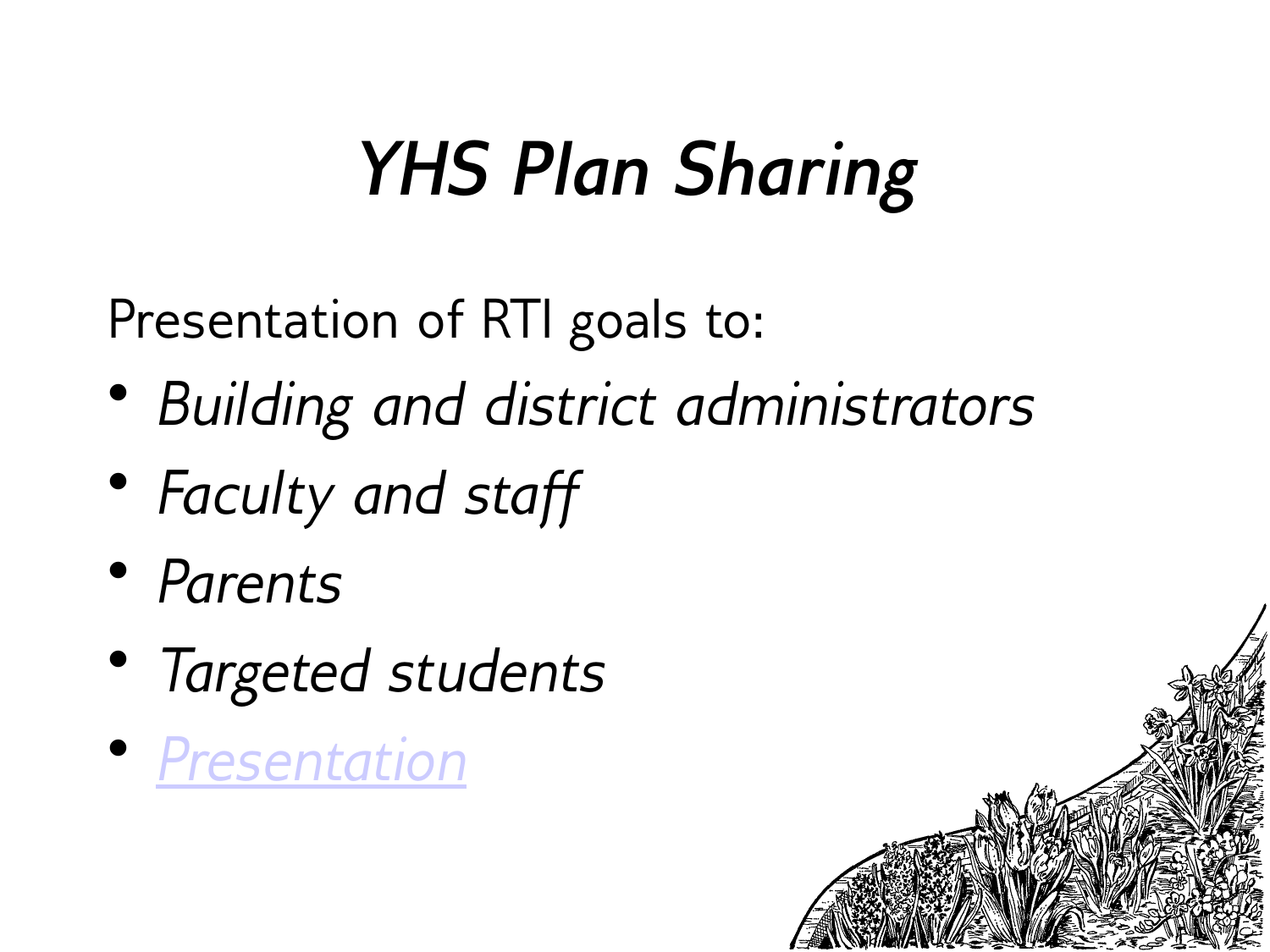

# YHS Plan Sharing
Presentation of RTI goals to:
Building and district administrators
Faculty and staff
Parents
Targeted students
Presentation